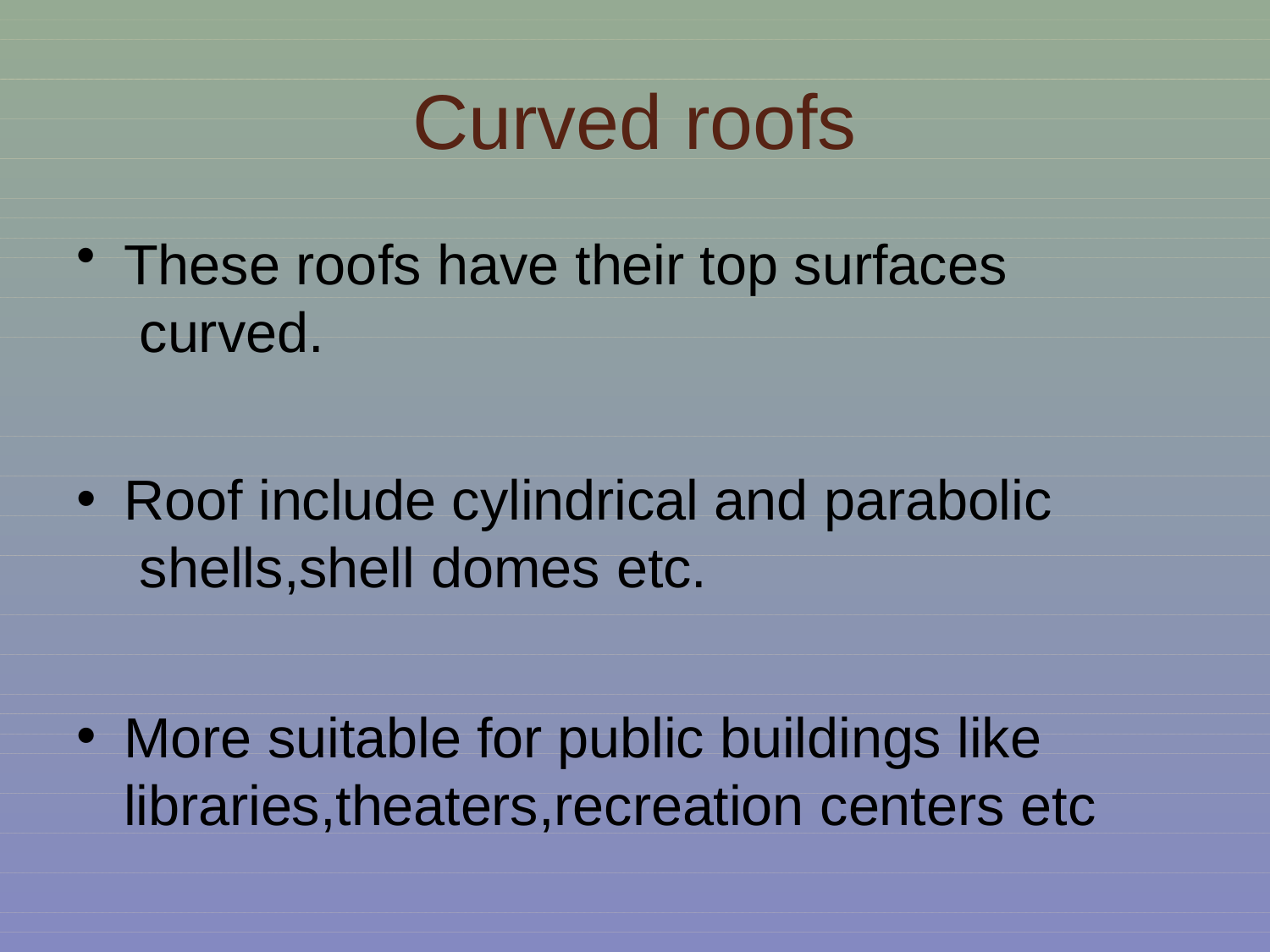

# Curved roofs

These roofs have their top surfaces  curved.

Roof include cylindrical and parabolic  shells,shell domes etc.

More suitable for public buildings like  libraries,theaters,recreation centers etc